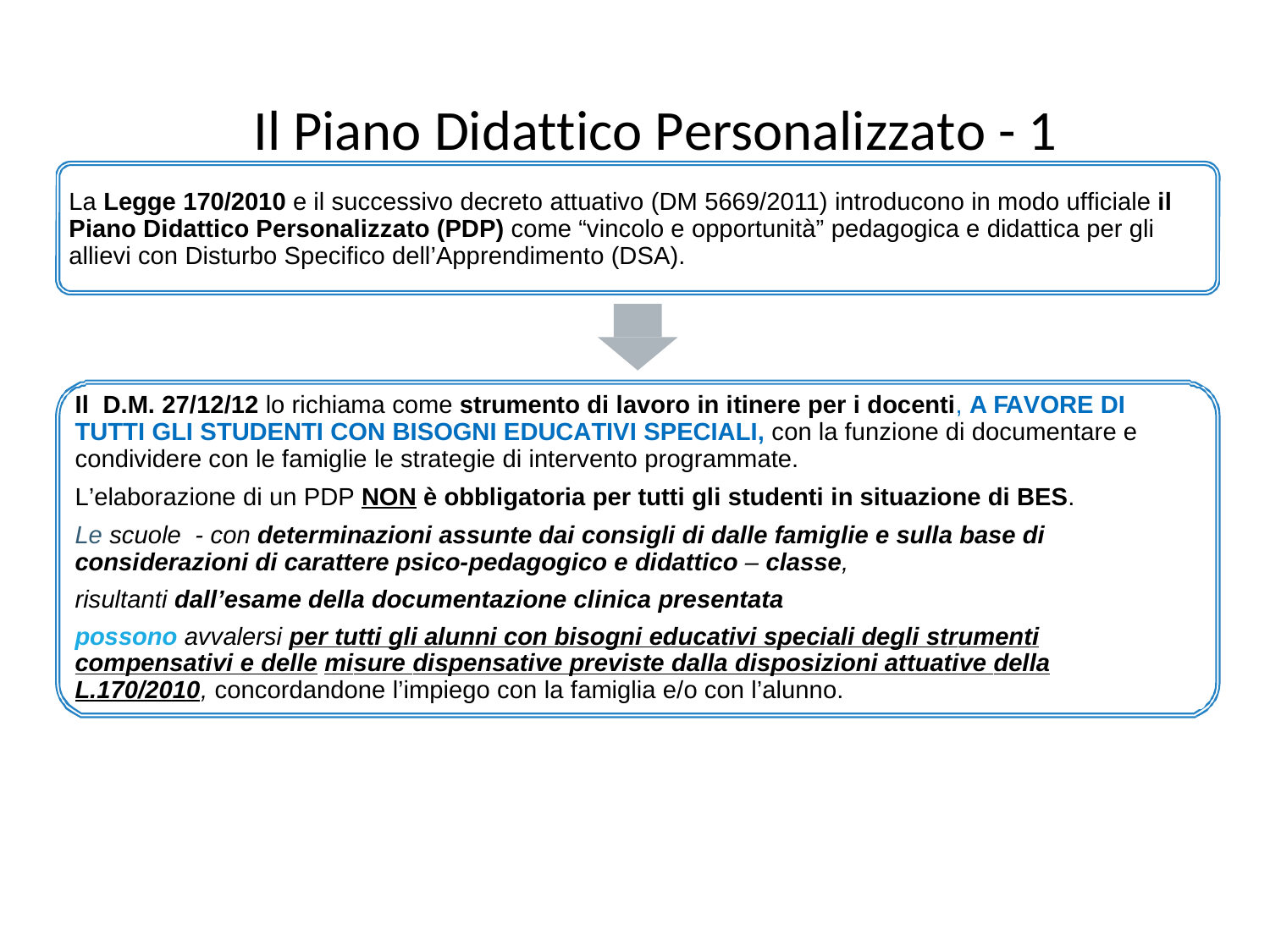

# Il Piano Didattico Personalizzato - 1

La Legge 170/2010 e il successivo decreto attuativo (DM 5669/2011) introducono in modo ufficiale il Piano Didattico Personalizzato (PDP) come “vincolo e opportunità” pedagogica e didattica per gli allievi con Disturbo Specifico dell’Apprendimento (DSA).

Il  D.M. 27/12/12 lo richiama come strumento di lavoro in itinere per i docenti, A FAVORE DI TUTTI GLI STUDENTI CON BISOGNI EDUCATIVI SPECIALI, con la funzione di documentare e condividere con le famiglie le strategie di intervento programmate.
L’elaborazione di un PDP NON è obbligatoria per tutti gli studenti in situazione di BES.
Le scuole  - con determinazioni assunte dai consigli di dalle famiglie e sulla base di considerazioni di carattere psico-pedagogico e didattico – classe,
risultanti dall’esame della documentazione clinica presentata
possono avvalersi per tutti gli alunni con bisogni educativi speciali degli strumenti compensativi e delle misure dispensative previste dalla disposizioni attuative della L.170/2010, concordandone l’impiego con la famiglia e/o con l’alunno.